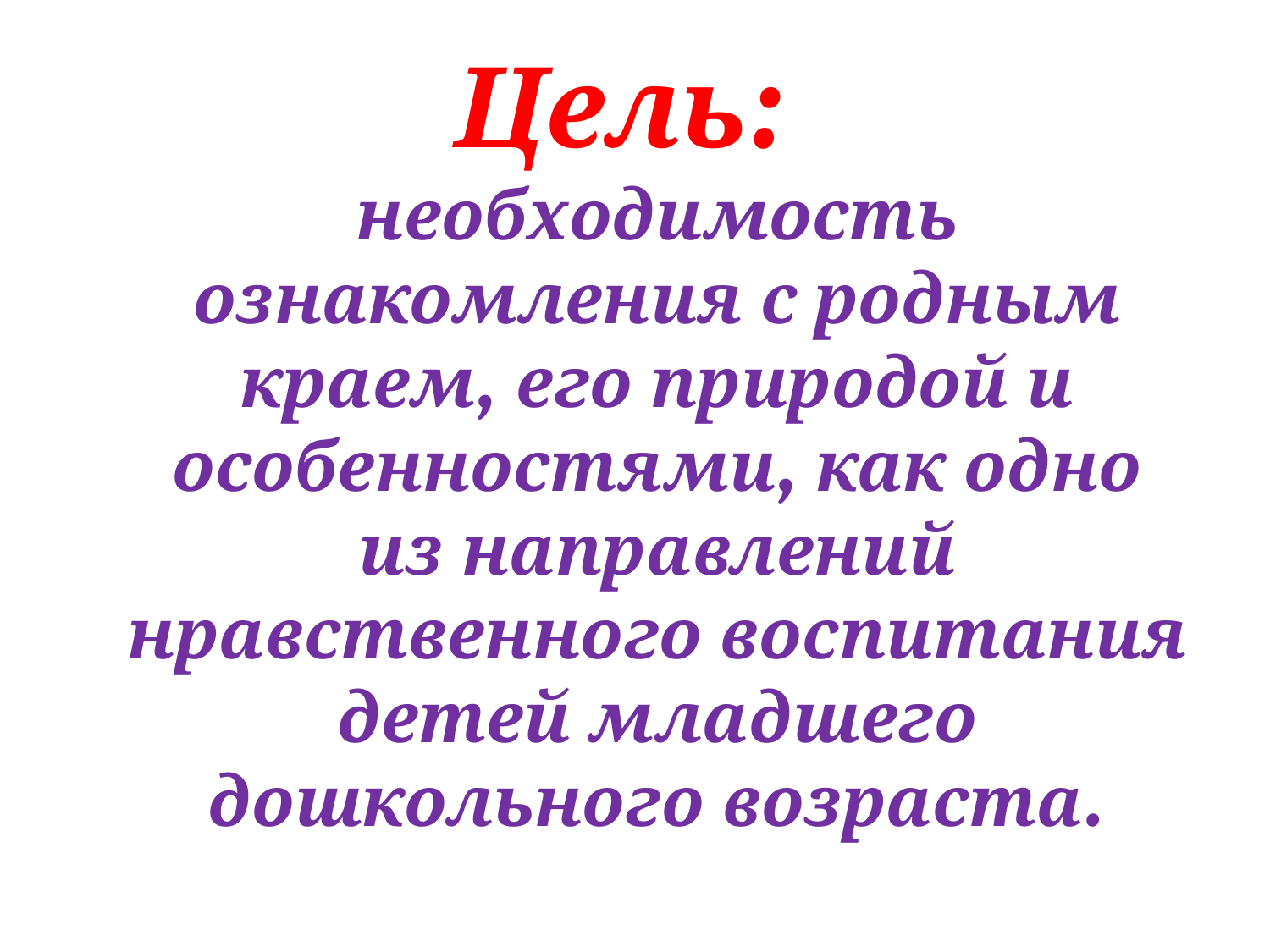

Цель:
необходимость ознакомления с родным краем, его природой и особенностями, как одно из направлений нравственного воспитания детей младшего дошкольного возраста.